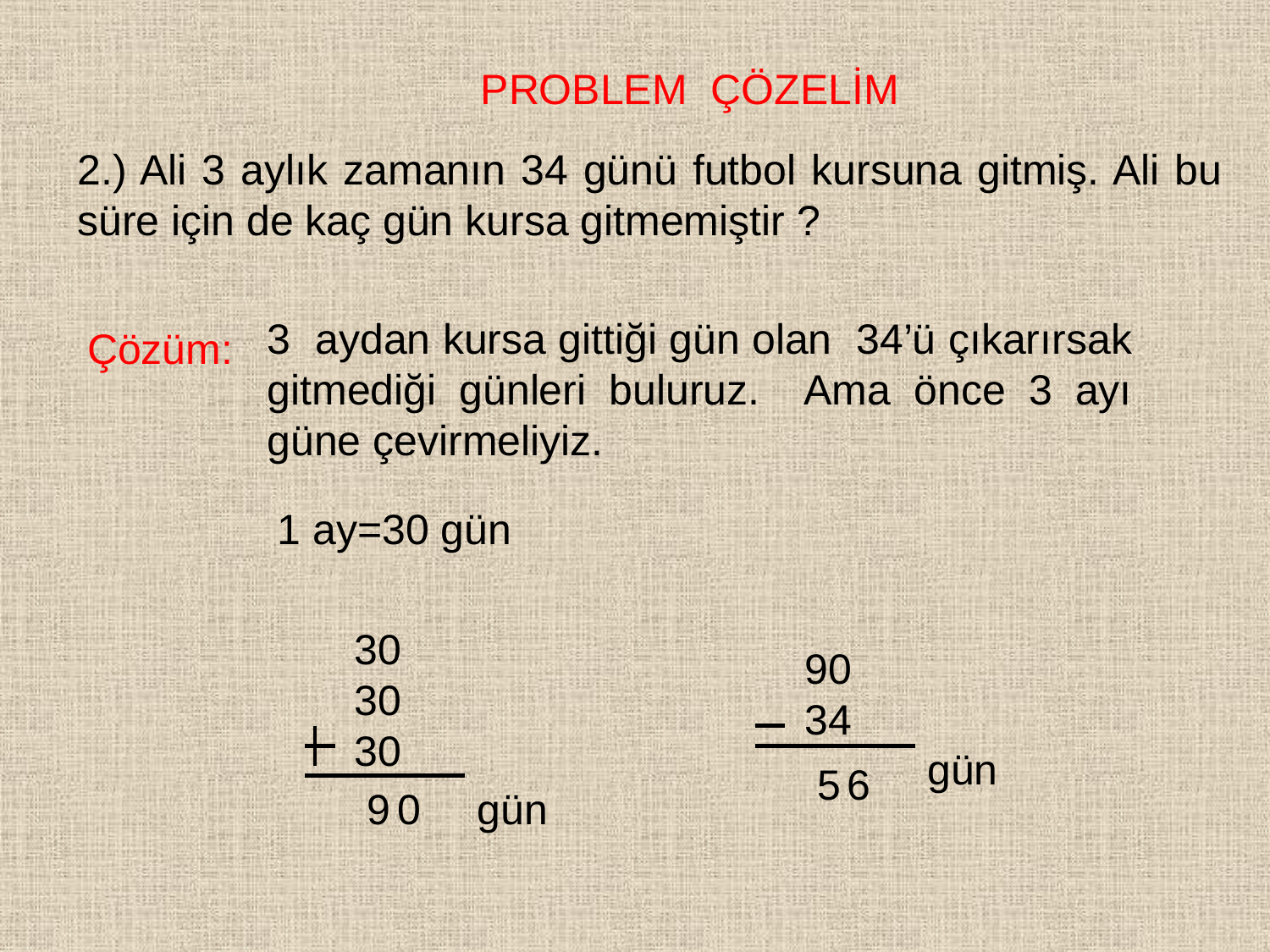

PROBLEM  ÇÖZELİM
2.) Ali 3 aylık zamanın 34 günü futbol kursuna gitmiş. Ali bu süre için de kaç gün kursa gitmemiştir ?
3  aydan kursa gittiği gün olan  34’ü çıkarırsak gitmediği günleri buluruz.  Ama önce 3 ayı güne çevirmeliyiz.
Çözüm:
1 ay=30 gün
    30
    30
    30

    90
    34

gün
5
6
9
0
gün